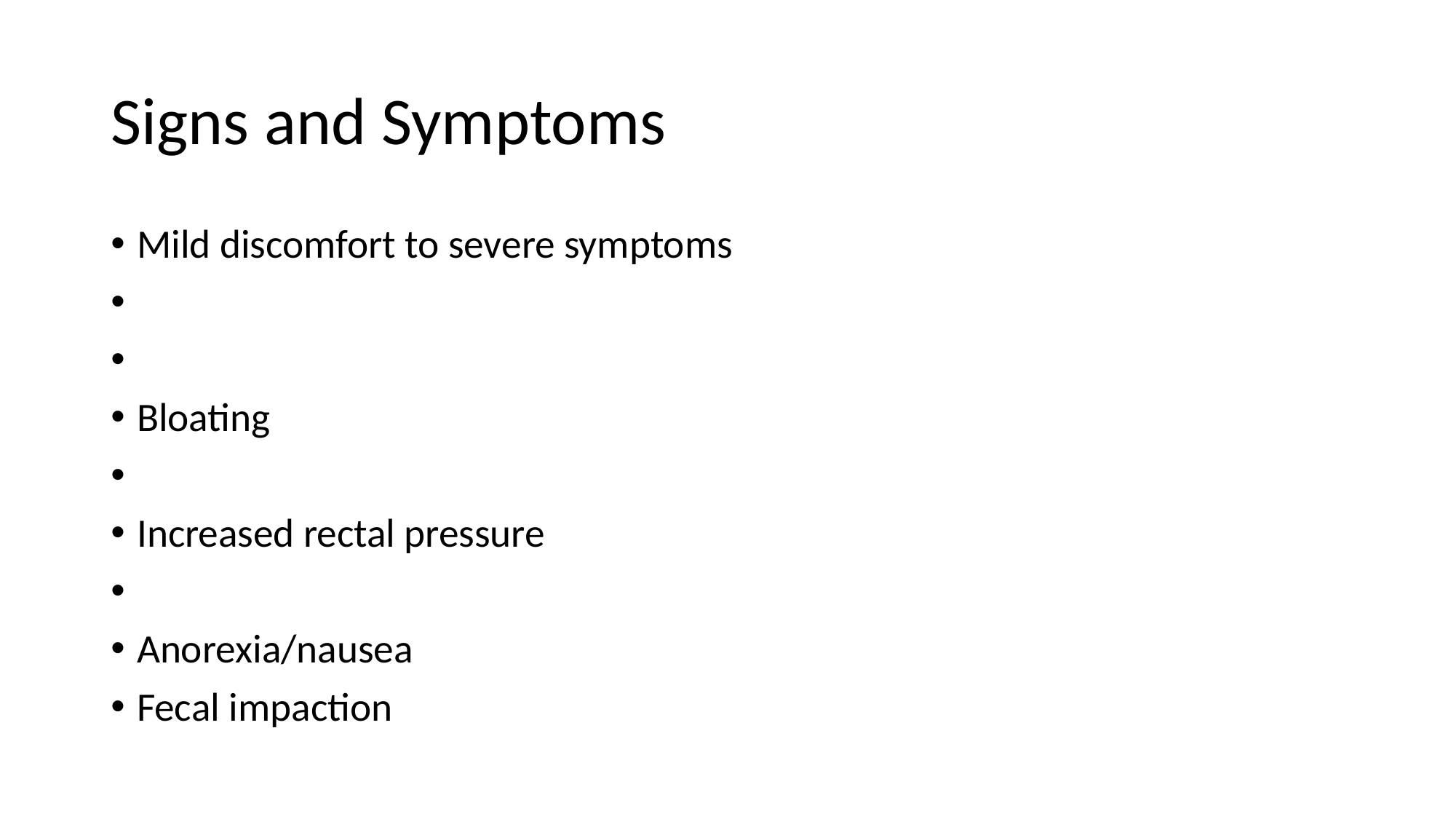

# Signs and Symptoms
Mild discomfort to severe symptoms

Bloating

Increased rectal pressure

Anorexia/nausea
Fecal impaction